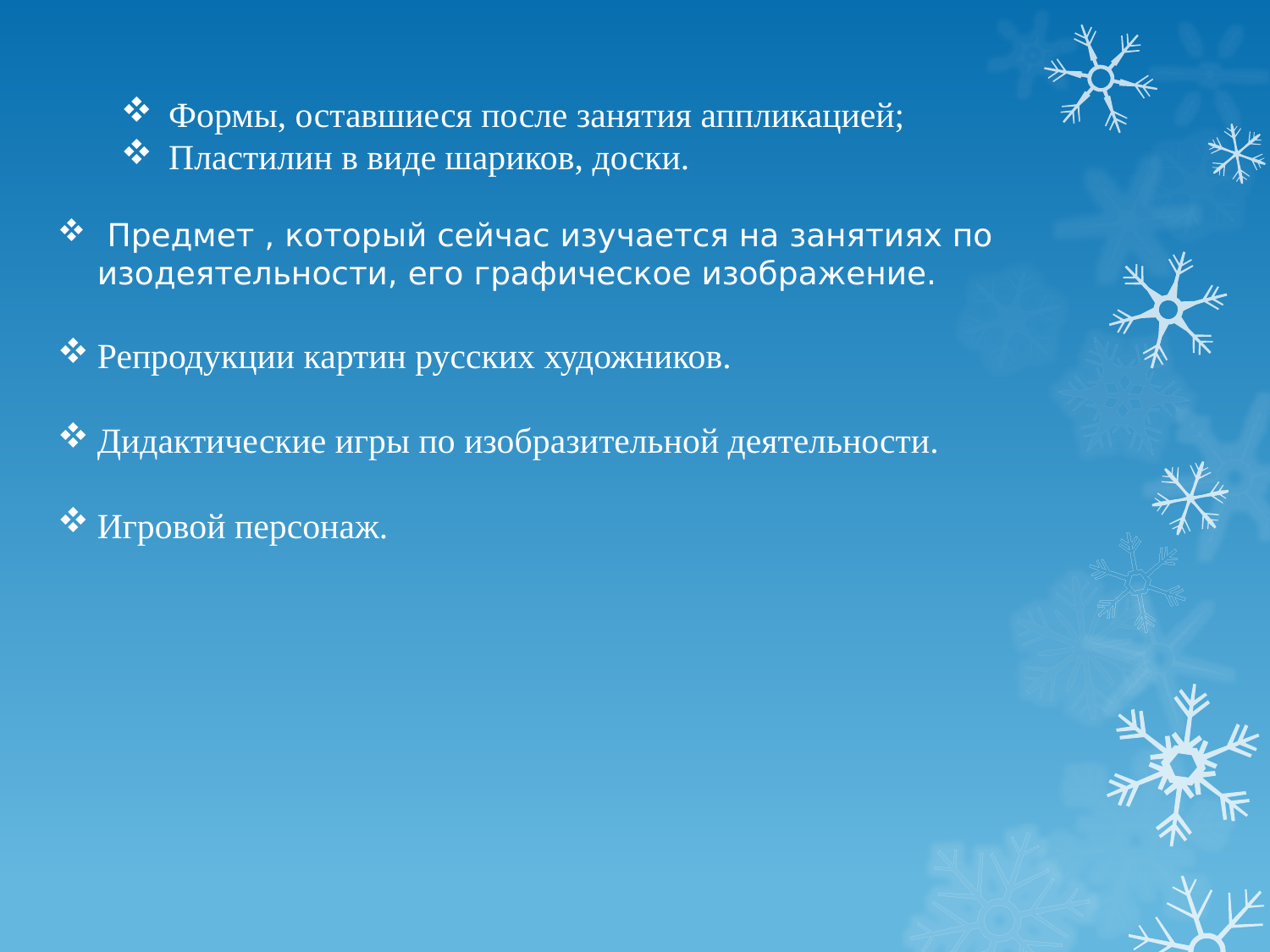

Формы, оставшиеся после занятия аппликацией;
Пластилин в виде шариков, доски.

 Предмет , который сейчас изучается на занятиях по изодеятельности, его графическое изображение.

Репродукции картин русских художников.

Дидактические игры по изобразительной деятельности.

Игровой персонаж.